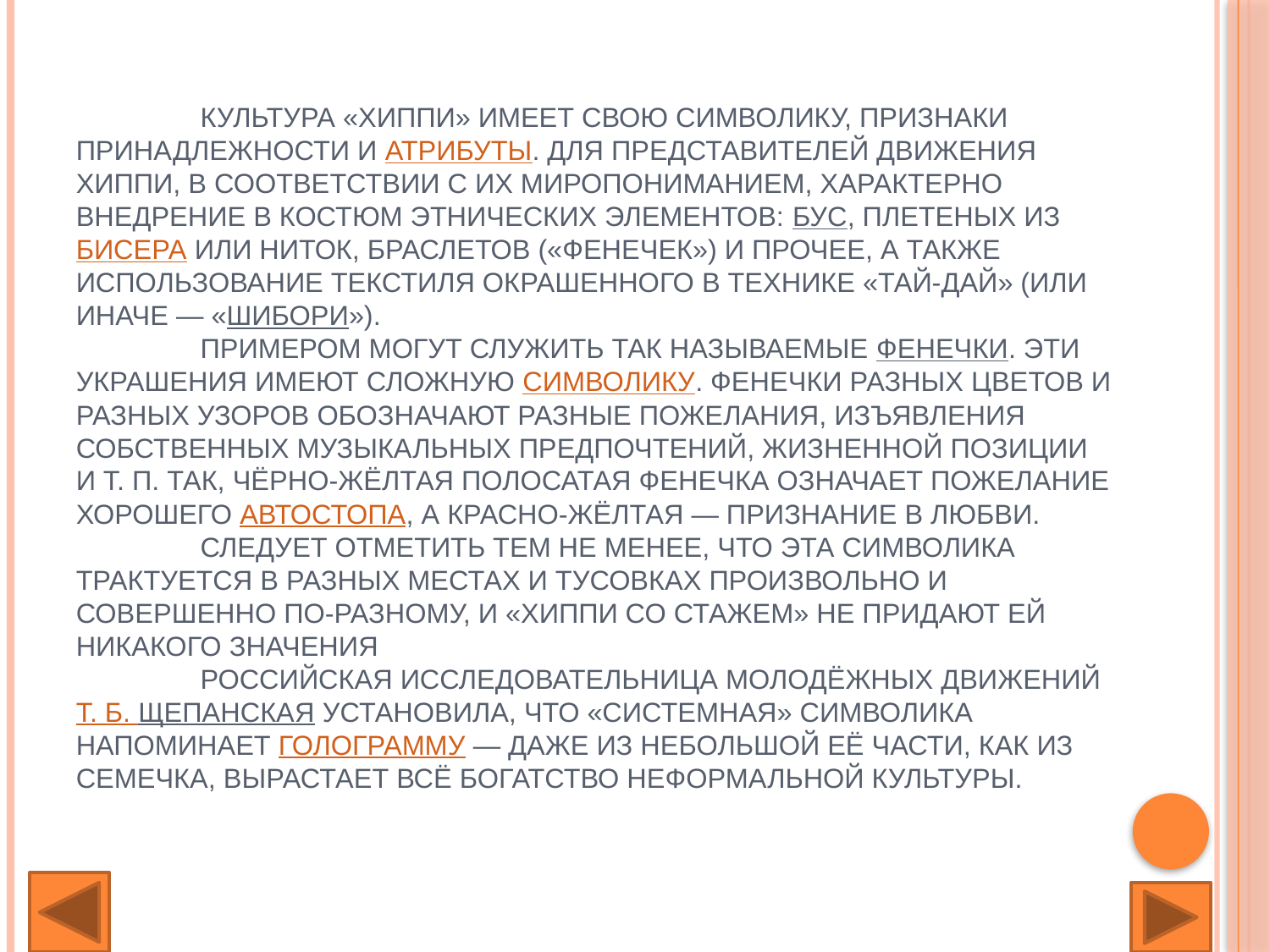

# Культура «хиппи» имеет свою символику, признаки принадлежности и атрибуты. Для представителей движения хиппи, в соответствии с их миропониманием, характерно внедрение в костюм этнических элементов: бус, плетеных из бисера или ниток, браслетов («фенечек») и прочее, а также использование текстиля окрашенного в технике «тай-дай» (или иначе — «шибори»). Примером могут служить так называемые фенечки. Эти украшения имеют сложную символику. Фенечки разных цветов и разных узоров обозначают разные пожелания, изъявления собственных музыкальных предпочтений, жизненной позиции и т. п. Так, чёрно-жёлтая полосатая фенечка означает пожелание хорошего автостопа, а красно-жёлтая — признание в любви. Следует отметить тем не менее, что эта символика трактуется в разных местах и тусовках произвольно и совершенно по-разному, и «хиппи со стажем» не придают ей никакого значения Российская исследовательница молодёжных движений Т. Б. Щепанская установила, что «системная» символика напоминает голограмму — даже из небольшой её части, как из семечка, вырастает всё богатство неформальной культуры.